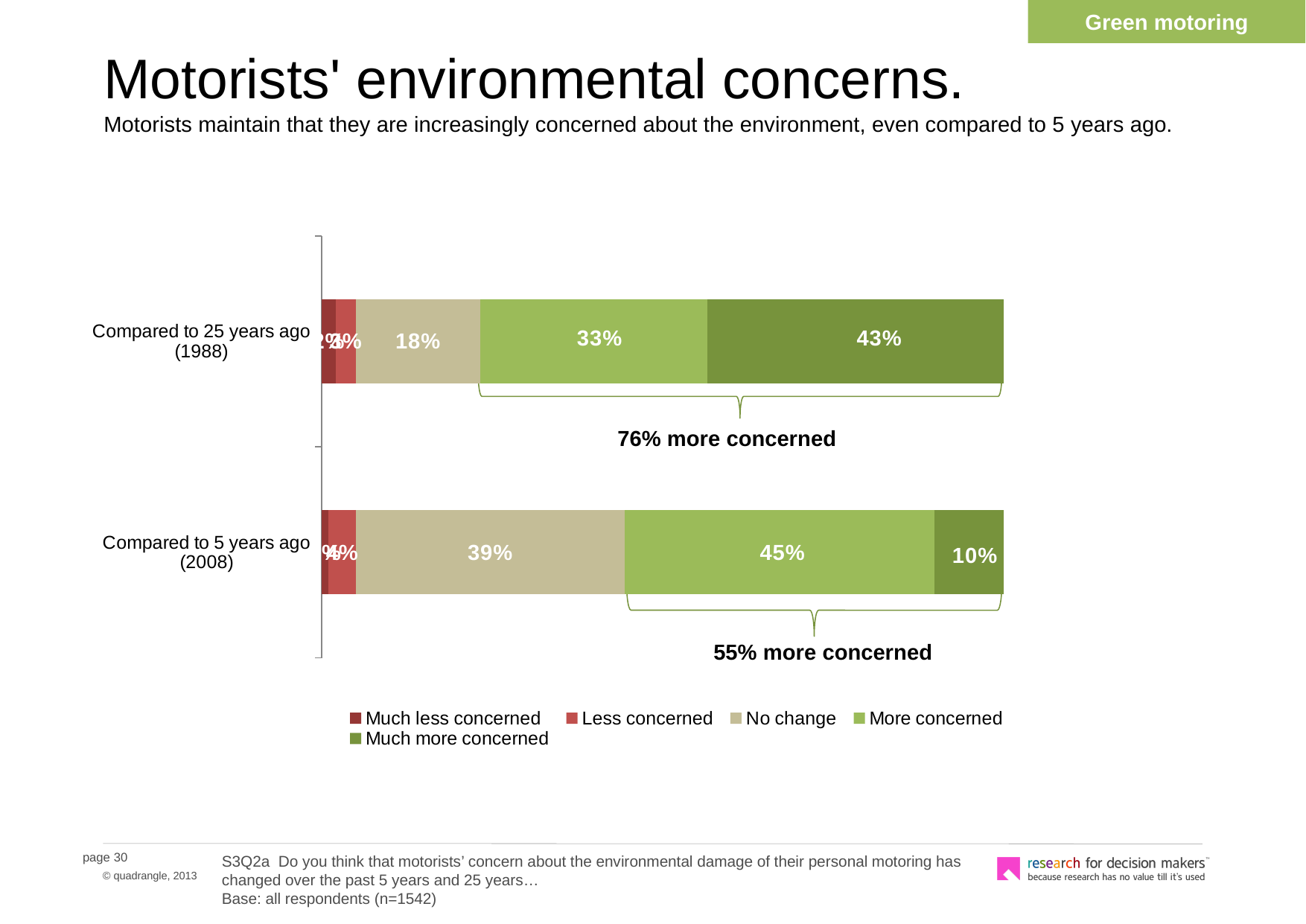

Green motoring
# Motorists' environmental concerns. Motorists maintain that they are increasingly concerned about the environment, even compared to 5 years ago.

### Chart

| Category | Much less concerned | Less concerned | No change | More concerned | Much more concerned |
|---|---|---|---|---|---|
| Compared to 25 years ago (1988) | 0.02000000000000001 | 0.030000000000000002 | 0.18000000000000024 | 0.3300000000000016 | 0.4300000000000004 |
| Compared to 5 years ago (2008) | 0.010000000000000005 | 0.04000000000000002 | 0.39000000000000146 | 0.45 | 0.1 |
76% more concerned

55% more concerned

S3Q2a  Do you think that motorists’ concern about the environmental damage of their personal motoring has changed over the past 5 years and 25 years…
Base: all respondents (n=1542)